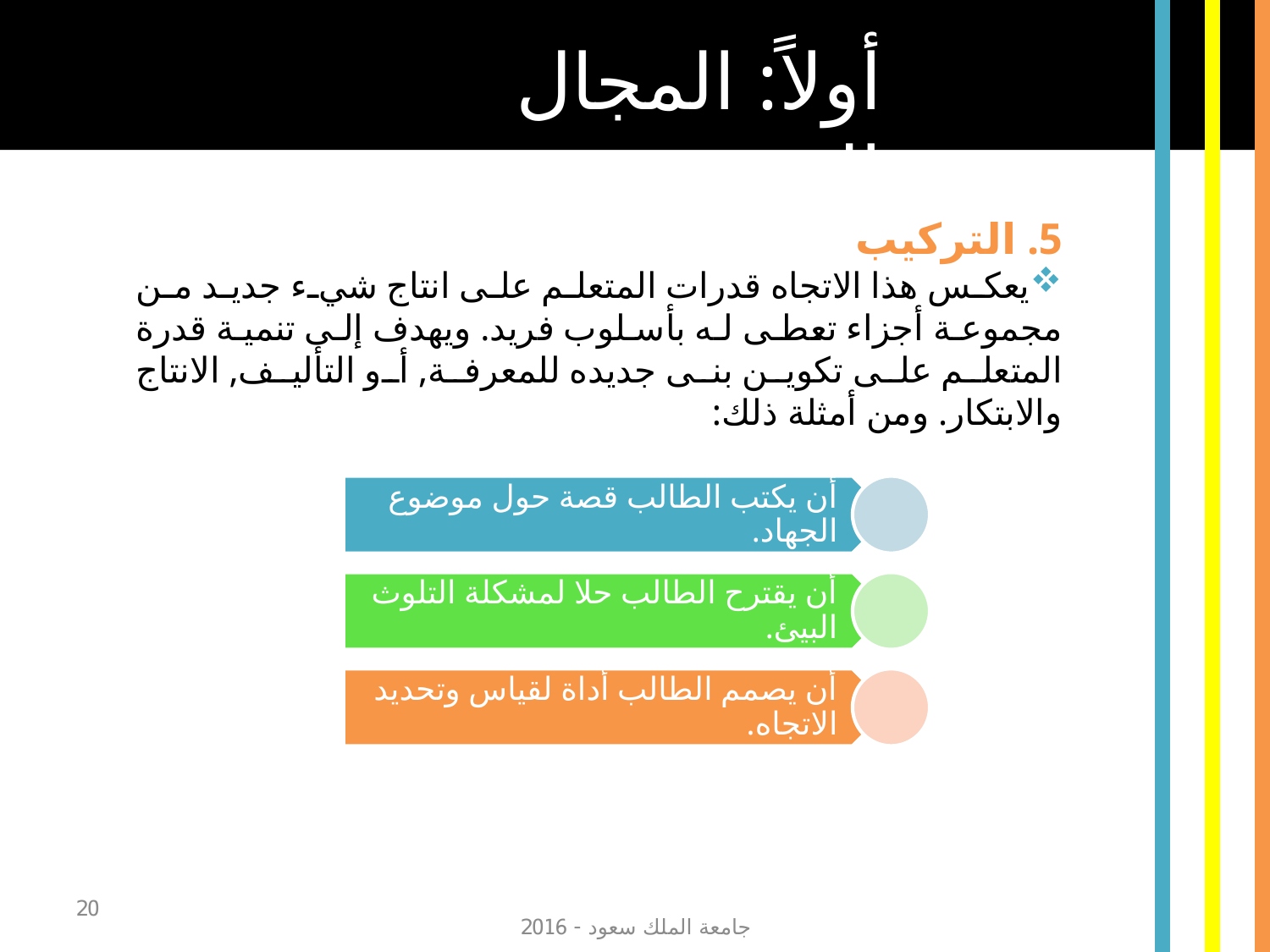

أولاً: المجال المعرفي
5. التركيب
يعكس هذا الاتجاه قدرات المتعلم على انتاج شيء جديد من مجموعة أجزاء تعطى له بأسلوب فريد. ويهدف إلى تنمية قدرة المتعلم على تكوين بنى جديده للمعرفة, أو التأليف, الانتاج والابتكار. ومن أمثلة ذلك:
أن يكتب الطالب قصة حول موضوع الجهاد.
أن يقترح الطالب حلا لمشكلة التلوث البيئ.
أن يصمم الطالب أداة لقياس وتحديد الاتجاه.
20
جامعة الملك سعود - 2016